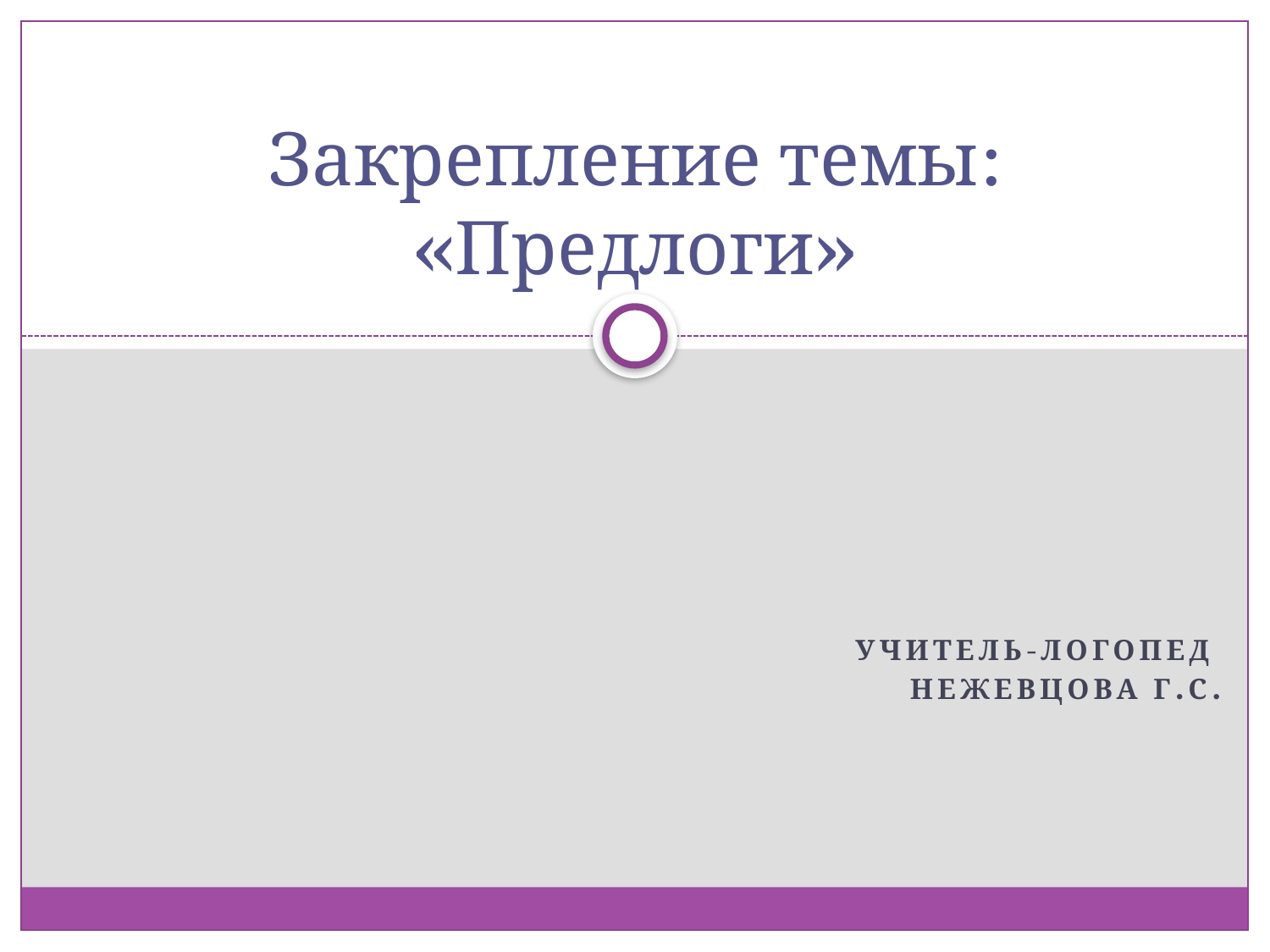

# Закрепление темы: «Предлоги»
Учитель-логопед
Нежевцова Г.С.